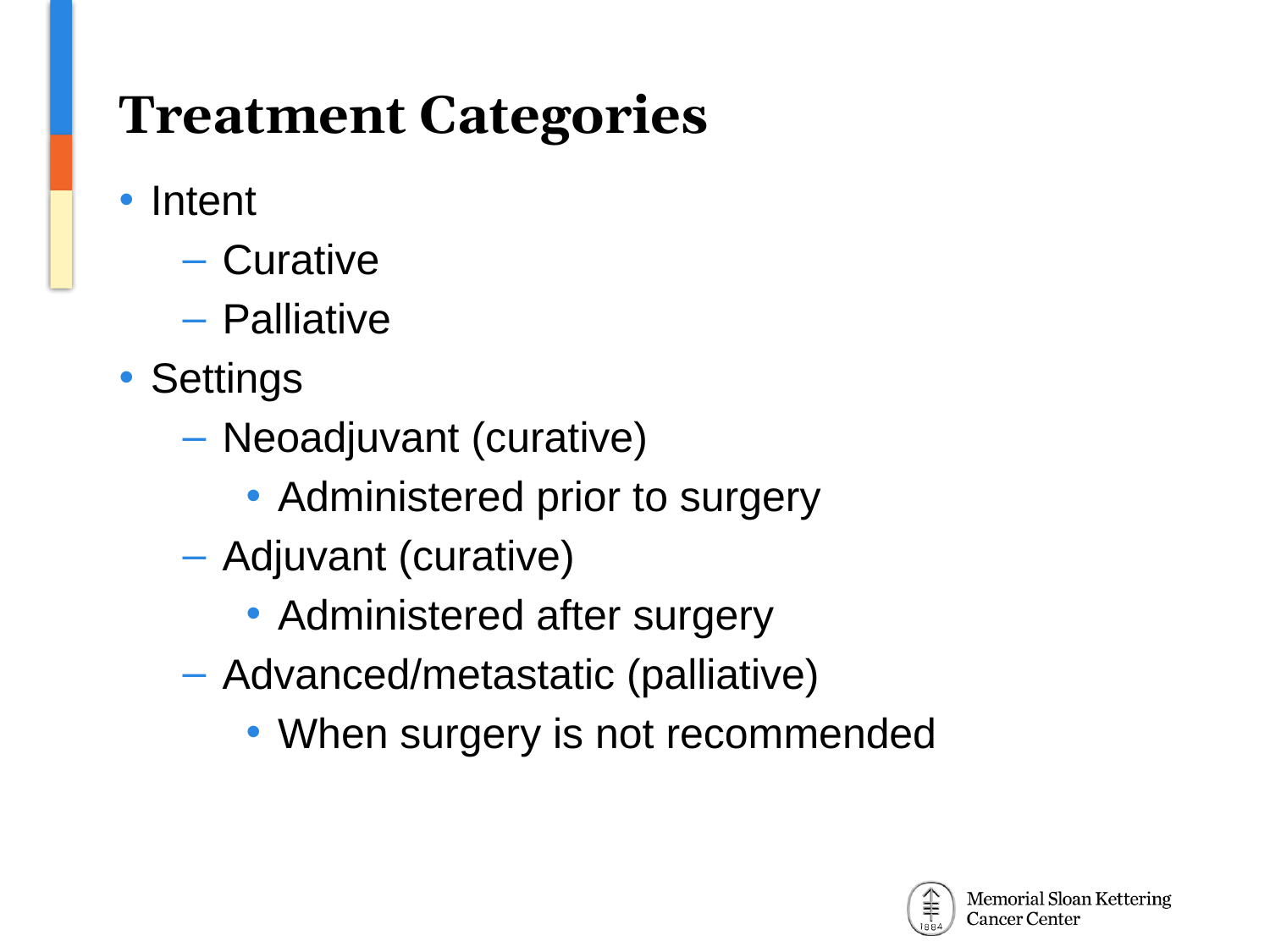

# Treatment Categories
Intent
Curative
Palliative
Settings
Neoadjuvant (curative)
Administered prior to surgery
Adjuvant (curative)
Administered after surgery
Advanced/metastatic (palliative)
When surgery is not recommended